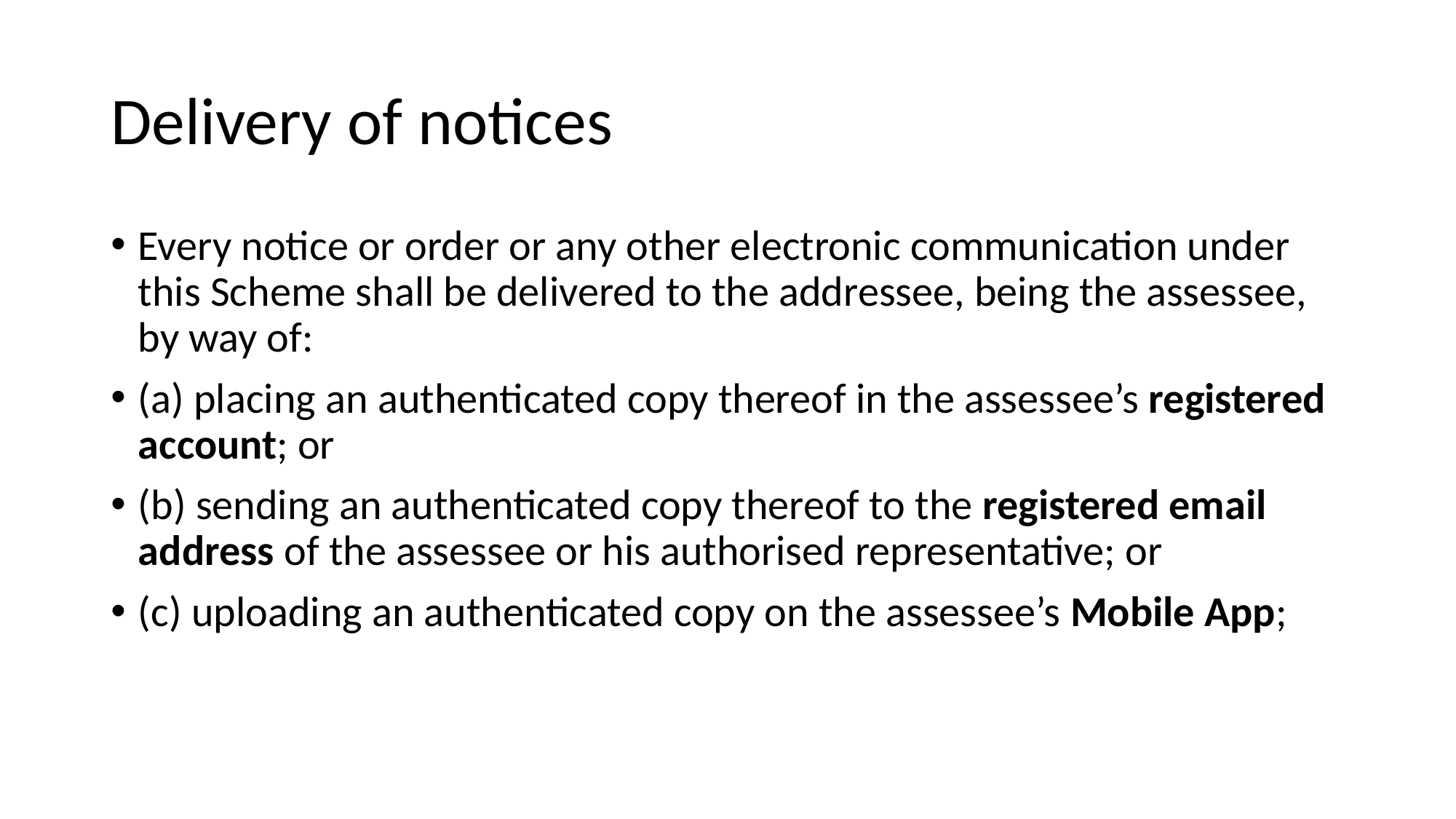

# Delivery of notices
Every notice or order or any other electronic communication under this Scheme shall be delivered to the addressee, being the assessee, by way of:
(a) placing an authenticated copy thereof in the assessee’s registered account; or
(b) sending an authenticated copy thereof to the registered email address of the assessee or his authorised representative; or
(c) uploading an authenticated copy on the assessee’s Mobile App;